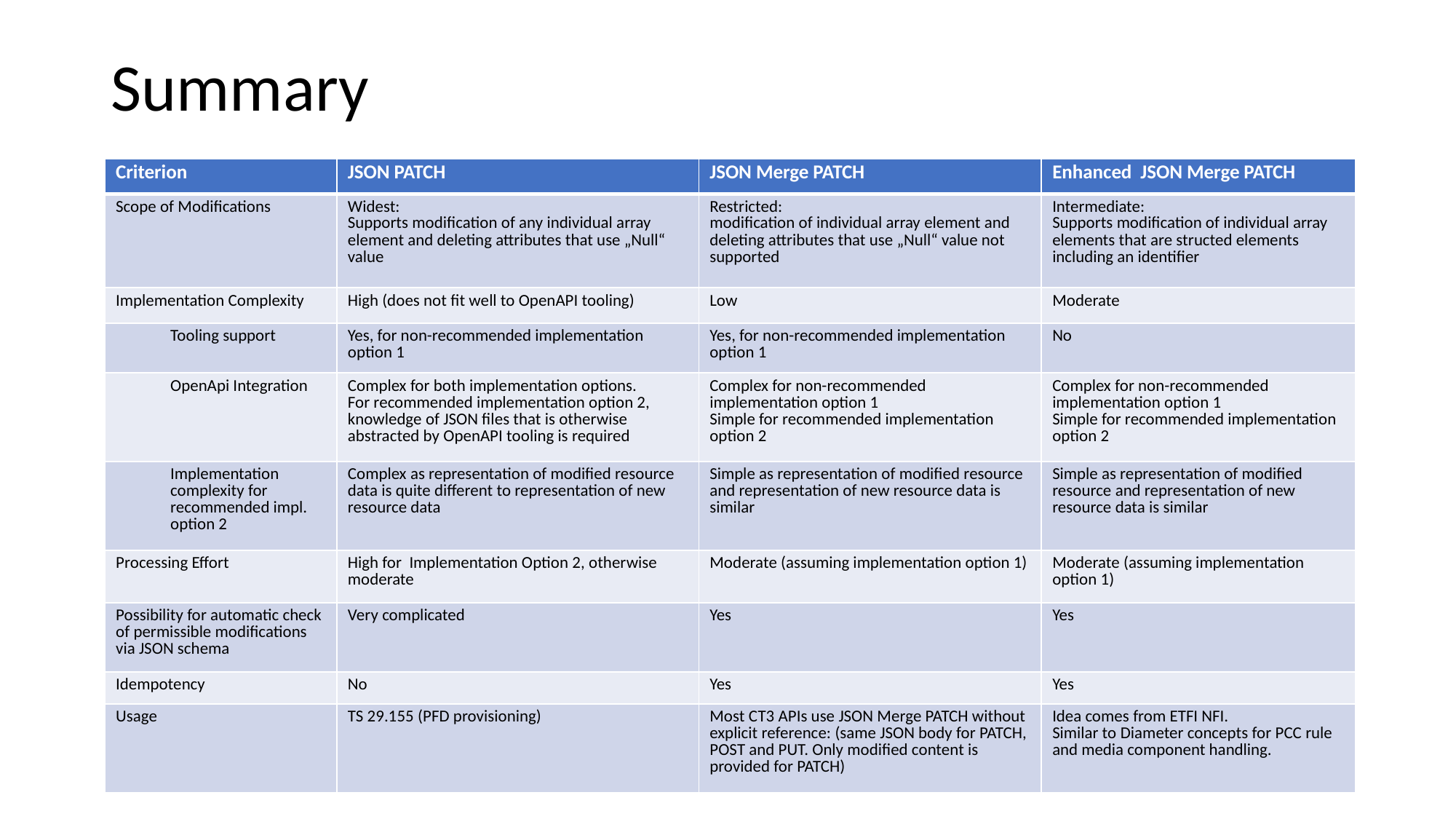

# Summary
| Criterion | JSON PATCH | JSON Merge PATCH | Enhanced JSON Merge PATCH |
| --- | --- | --- | --- |
| Scope of Modifications | Widest: Supports modification of any individual array element and deleting attributes that use „Null“ value | Restricted: modification of individual array element and deleting attributes that use „Null“ value not supported | Intermediate: Supports modification of individual array elements that are structed elements including an identifier |
| Implementation Complexity | High (does not fit well to OpenAPI tooling) | Low | Moderate |
| Tooling support | Yes, for non-recommended implementation option 1 | Yes, for non-recommended implementation option 1 | No |
| OpenApi Integration | Complex for both implementation options. For recommended implementation option 2, knowledge of JSON files that is otherwise abstracted by OpenAPI tooling is required | Complex for non-recommended implementation option 1 Simple for recommended implementation option 2 | Complex for non-recommended implementation option 1 Simple for recommended implementation option 2 |
| Implementation complexity for recommended impl. option 2 | Complex as representation of modified resource data is quite different to representation of new resource data | Simple as representation of modified resource and representation of new resource data is similar | Simple as representation of modified resource and representation of new resource data is similar |
| Processing Effort | High for Implementation Option 2, otherwise moderate | Moderate (assuming implementation option 1) | Moderate (assuming implementation option 1) |
| Possibility for automatic check of permissible modifications via JSON schema | Very complicated | Yes | Yes |
| Idempotency | No | Yes | Yes |
| Usage | TS 29.155 (PFD provisioning) | Most CT3 APIs use JSON Merge PATCH without explicit reference: (same JSON body for PATCH, POST and PUT. Only modified content is provided for PATCH) | Idea comes from ETFI NFI. Similar to Diameter concepts for PCC rule and media component handling. |